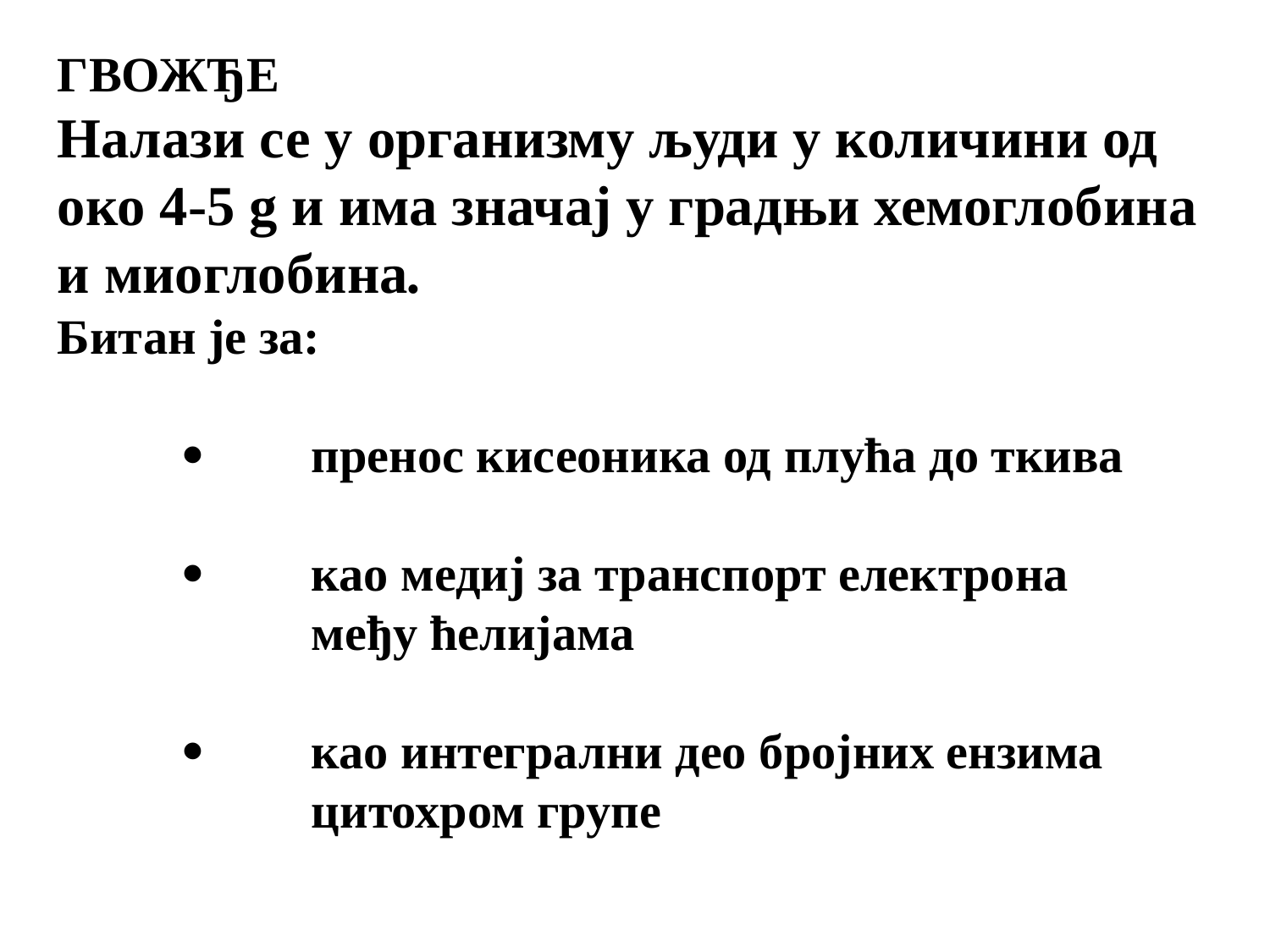

ГВОЖЂЕ
Налази се у организму људи у количини од око 4-5 g и има значај у градњи хемоглобина и миоглобина.
Битан је за:

•	пренос кисеоника од плућа до ткива

•	као медиј за транспорт електрона
	међу ћелијама

•	као интегрални део бројних ензима
	цитохром групе